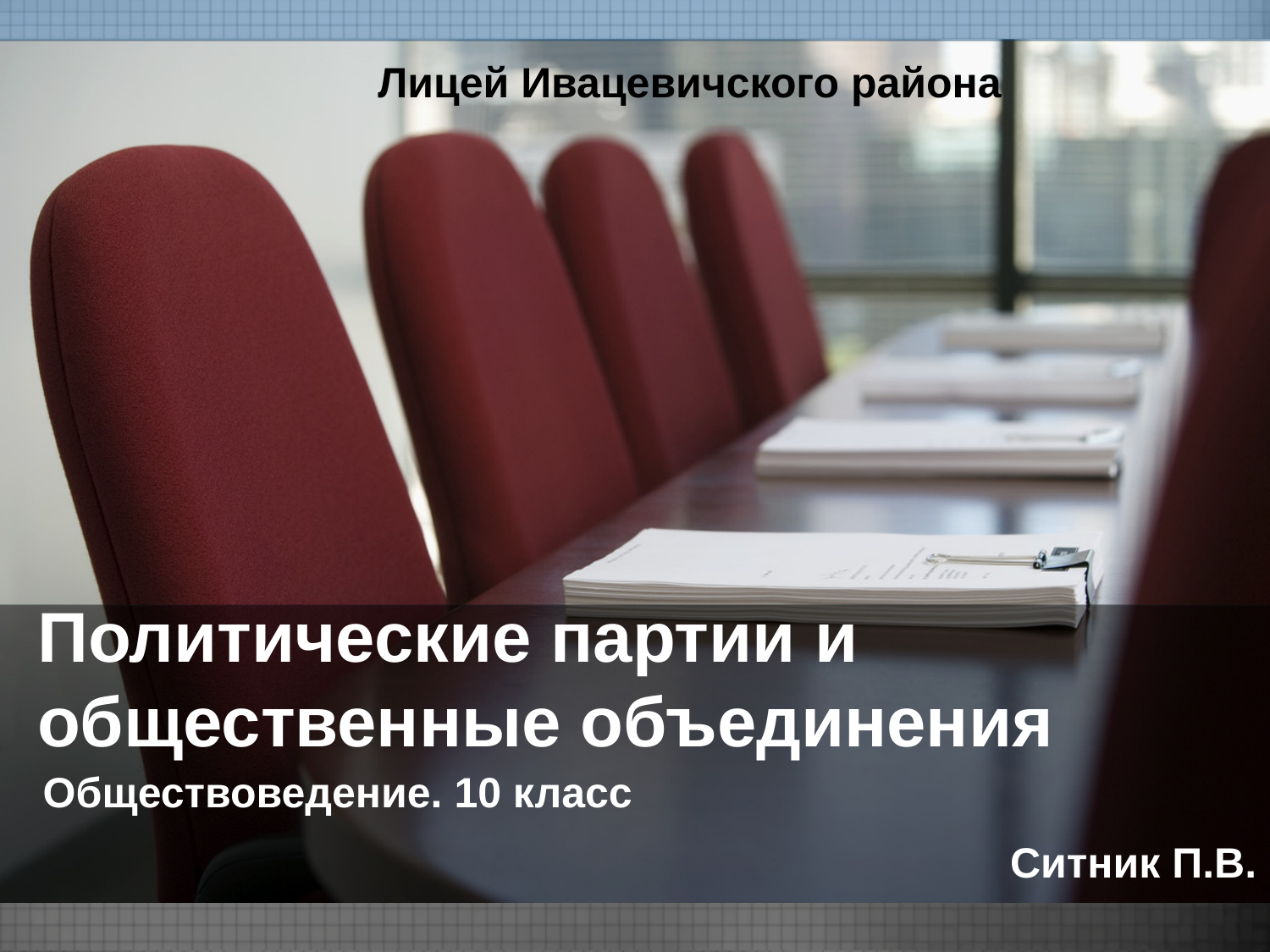

Лицей Ивацевичского района
Политические партии и общественные объединения
Обществоведение. 10 класс
Ситник П.В.